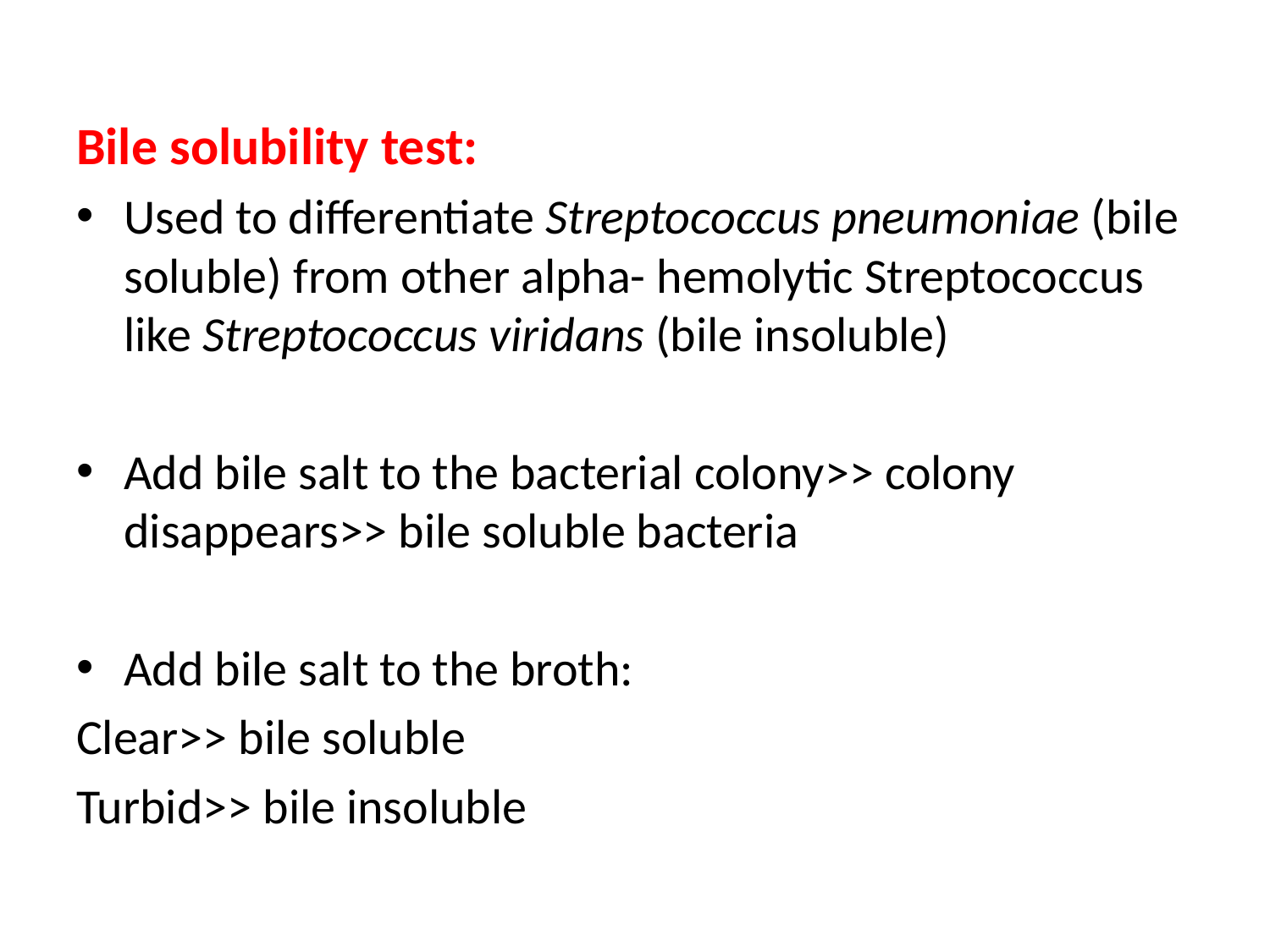

#
Bile solubility test:
Used to differentiate Streptococcus pneumoniae (bile soluble) from other alpha- hemolytic Streptococcus like Streptococcus viridans (bile insoluble)

Add bile salt to the bacterial colony>> colony disappears>> bile soluble bacteria

Add bile salt to the broth:
Clear>> bile soluble
Turbid>> bile insoluble